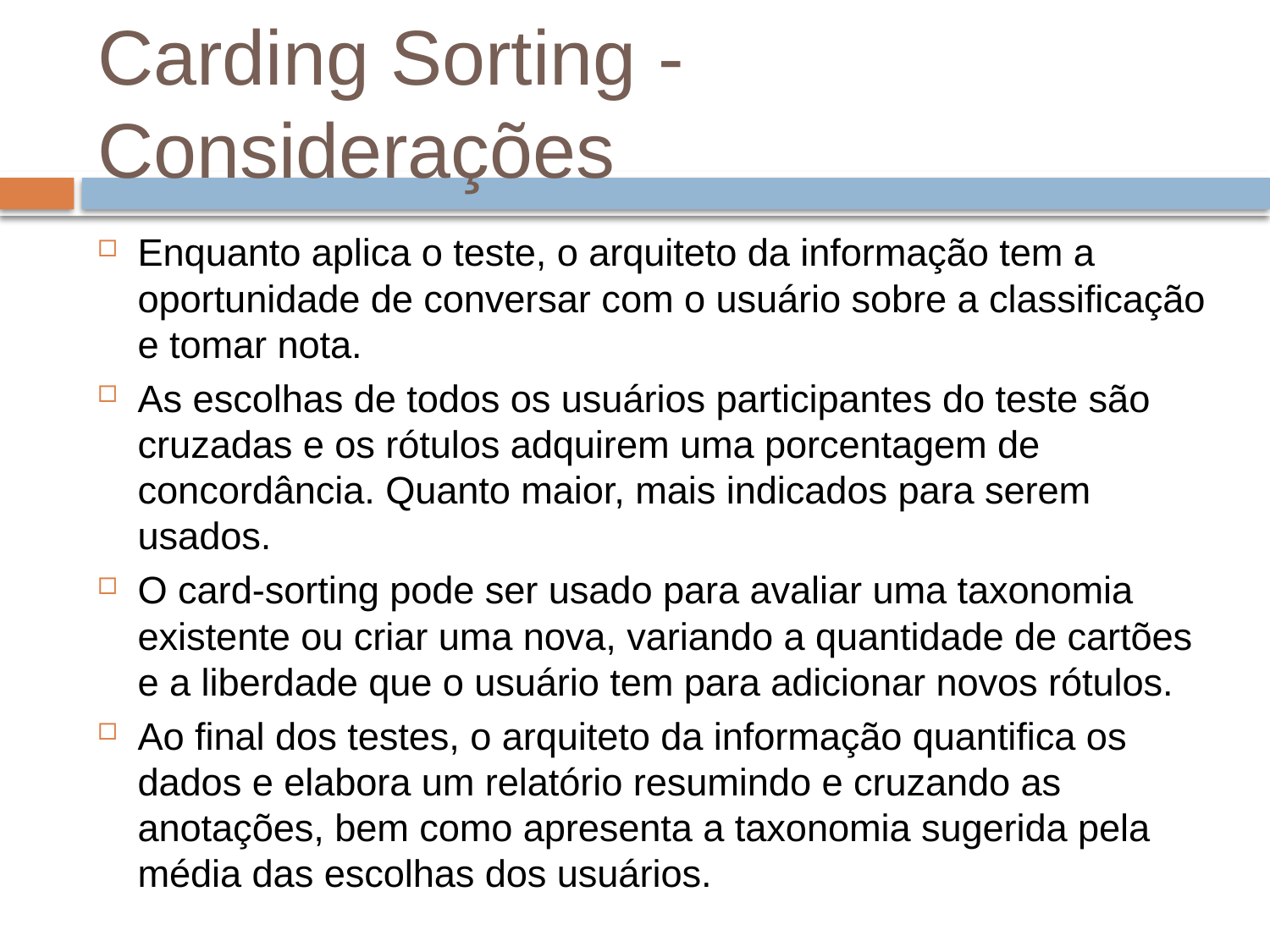

# Carding Sorting - Considerações
Enquanto aplica o teste, o arquiteto da informação tem a oportunidade de conversar com o usuário sobre a classificação e tomar nota.
As escolhas de todos os usuários participantes do teste são cruzadas e os rótulos adquirem uma porcentagem de concordância. Quanto maior, mais indicados para serem usados.
O card-sorting pode ser usado para avaliar uma taxonomia existente ou criar uma nova, variando a quantidade de cartões e a liberdade que o usuário tem para adicionar novos rótulos.
Ao final dos testes, o arquiteto da informação quantifica os dados e elabora um relatório resumindo e cruzando as anotações, bem como apresenta a taxonomia sugerida pela média das escolhas dos usuários.